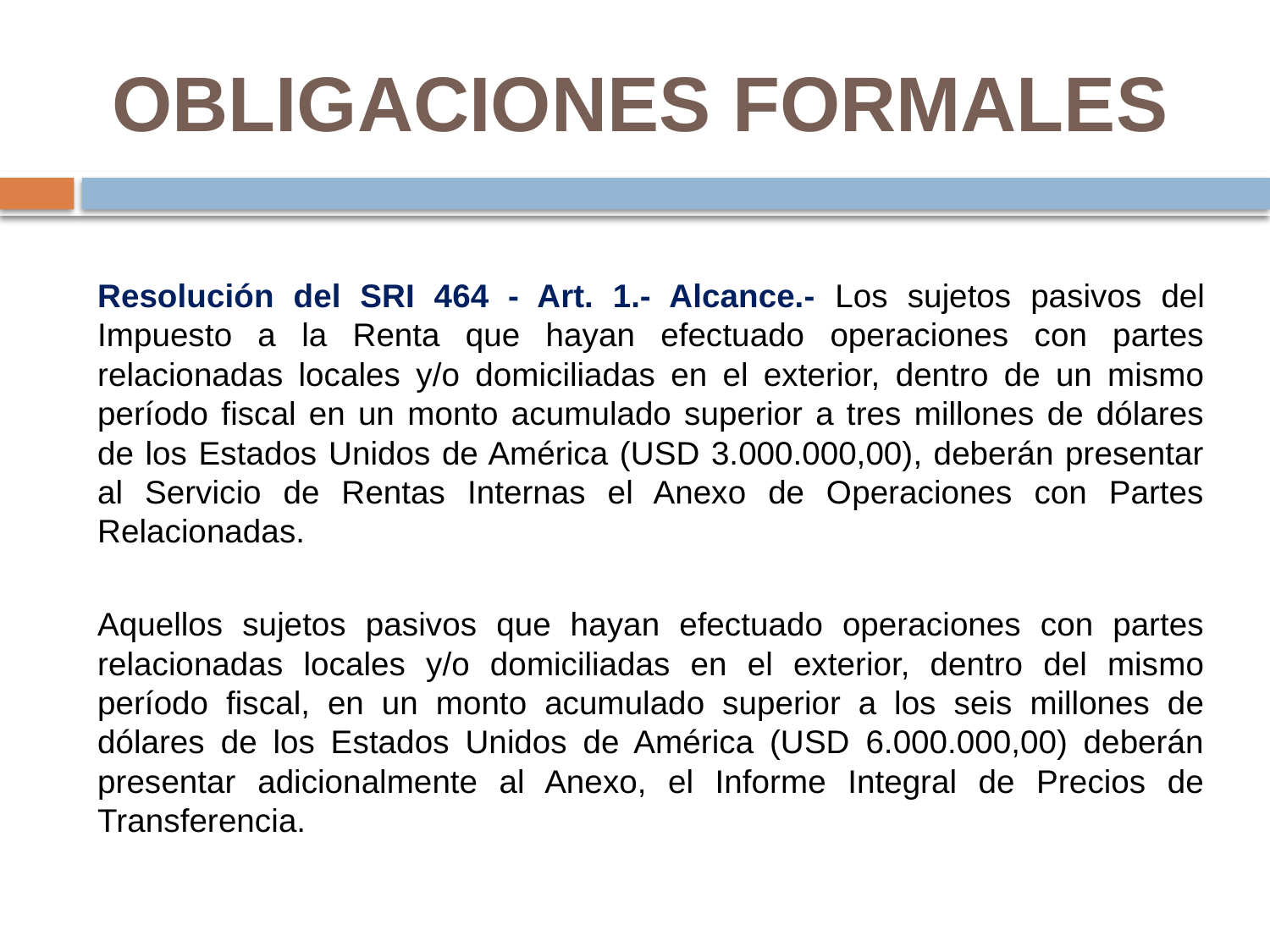

# OBLIGACIONES FORMALES

Resolución del SRI 464 - Art. 1.- Alcance.- Los sujetos pasivos del Impuesto a la Renta que hayan efectuado operaciones con partes relacionadas locales y/o domiciliadas en el exterior, dentro de un mismo período fiscal en un monto acumulado superior a tres millones de dólares de los Estados Unidos de América (USD 3.000.000,00), deberán presentar al Servicio de Rentas Internas el Anexo de Operaciones con Partes Relacionadas.

Aquellos sujetos pasivos que hayan efectuado operaciones con partes relacionadas locales y/o domiciliadas en el exterior, dentro del mismo período fiscal, en un monto acumulado superior a los seis millones de dólares de los Estados Unidos de América (USD 6.000.000,00) deberán presentar adicionalmente al Anexo, el Informe Integral de Precios de Transferencia.